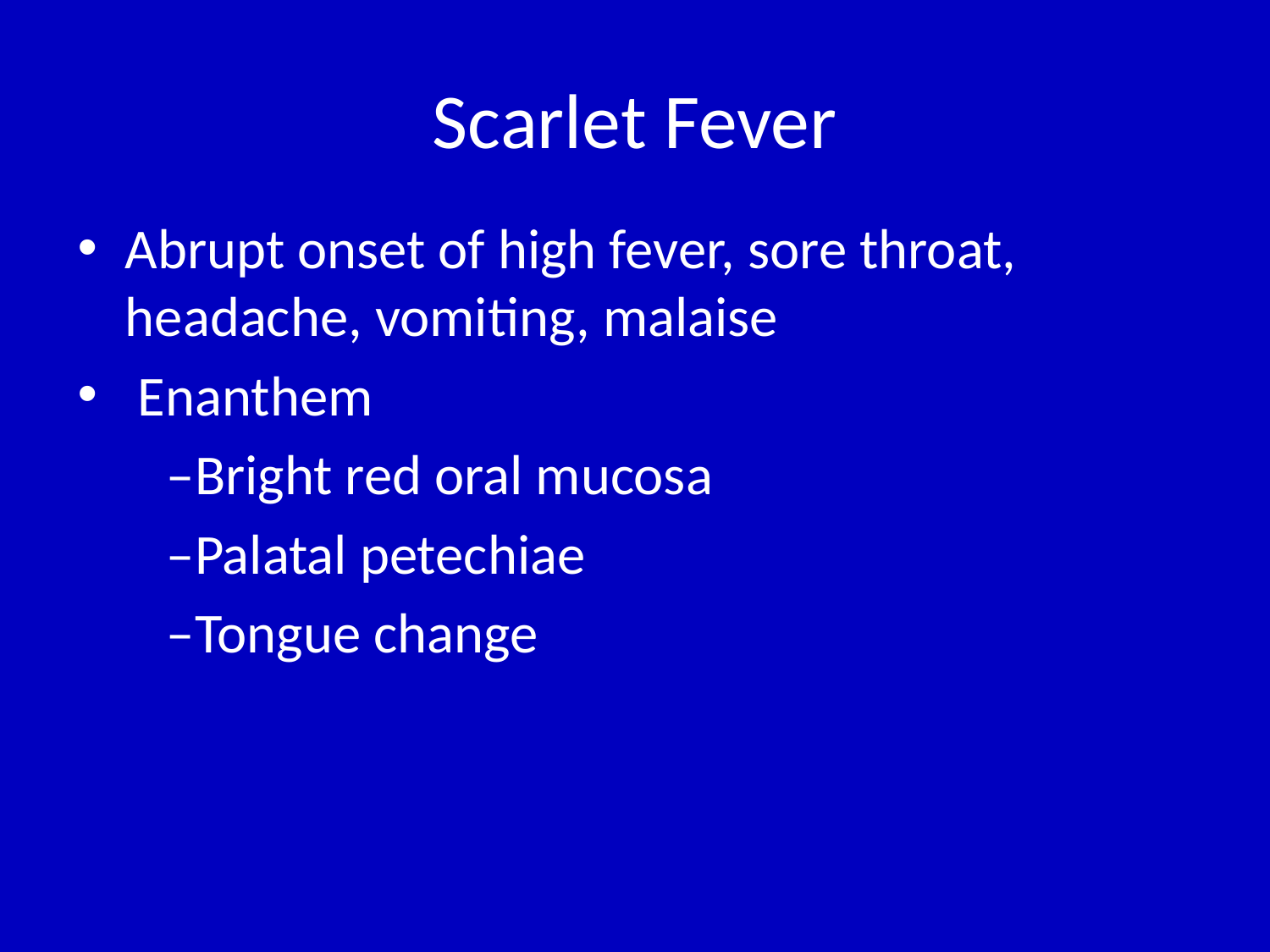

# Scarlet Fever
Abrupt onset of high fever, sore throat, headache, vomiting, malaise
 Enanthem
       –Bright red oral mucosa
       –Palatal petechiae
       –Tongue change